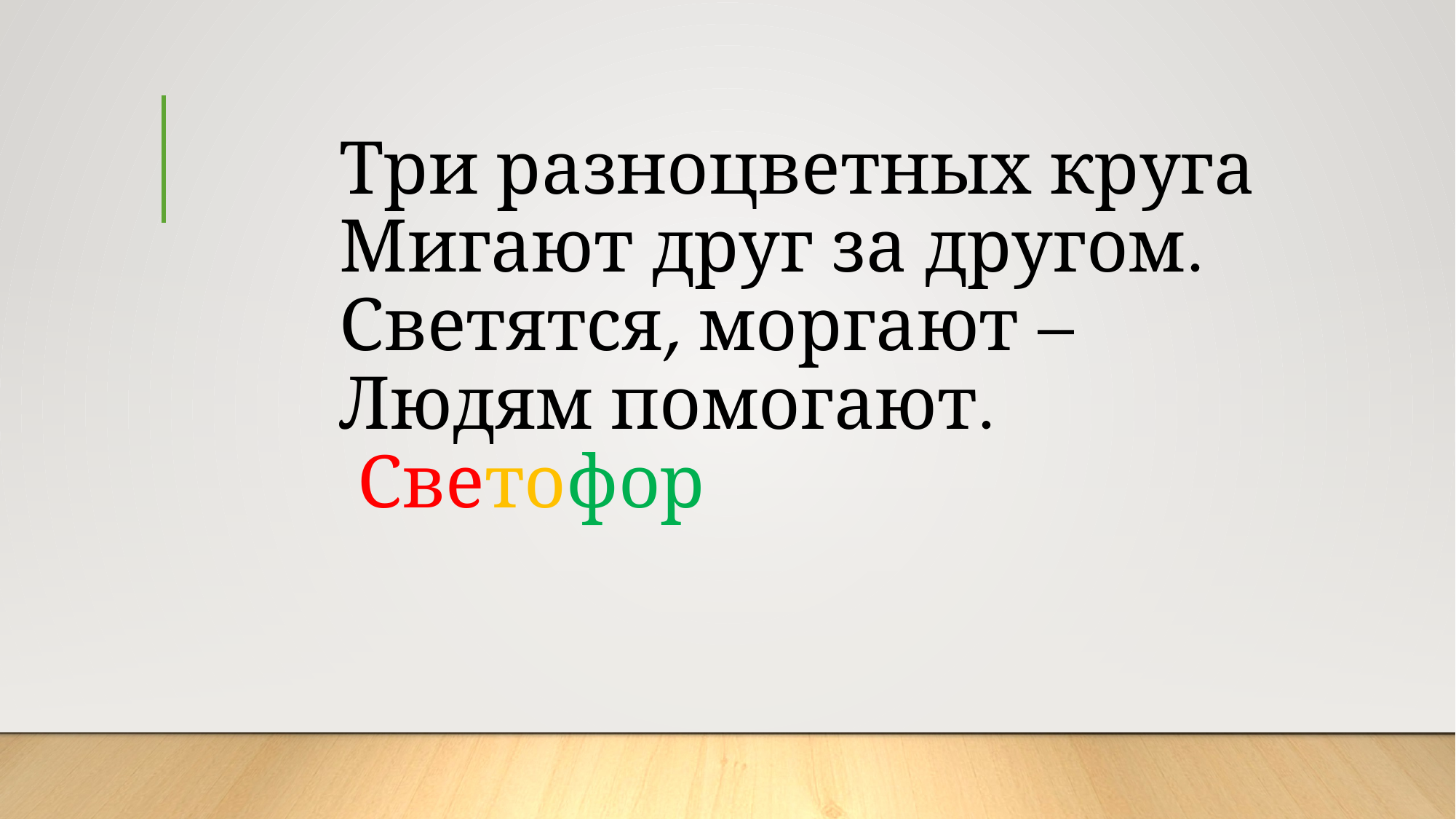

# Три разноцветных круга Мигают друг за другом. Светятся, моргают – Людям помогают. Светофор